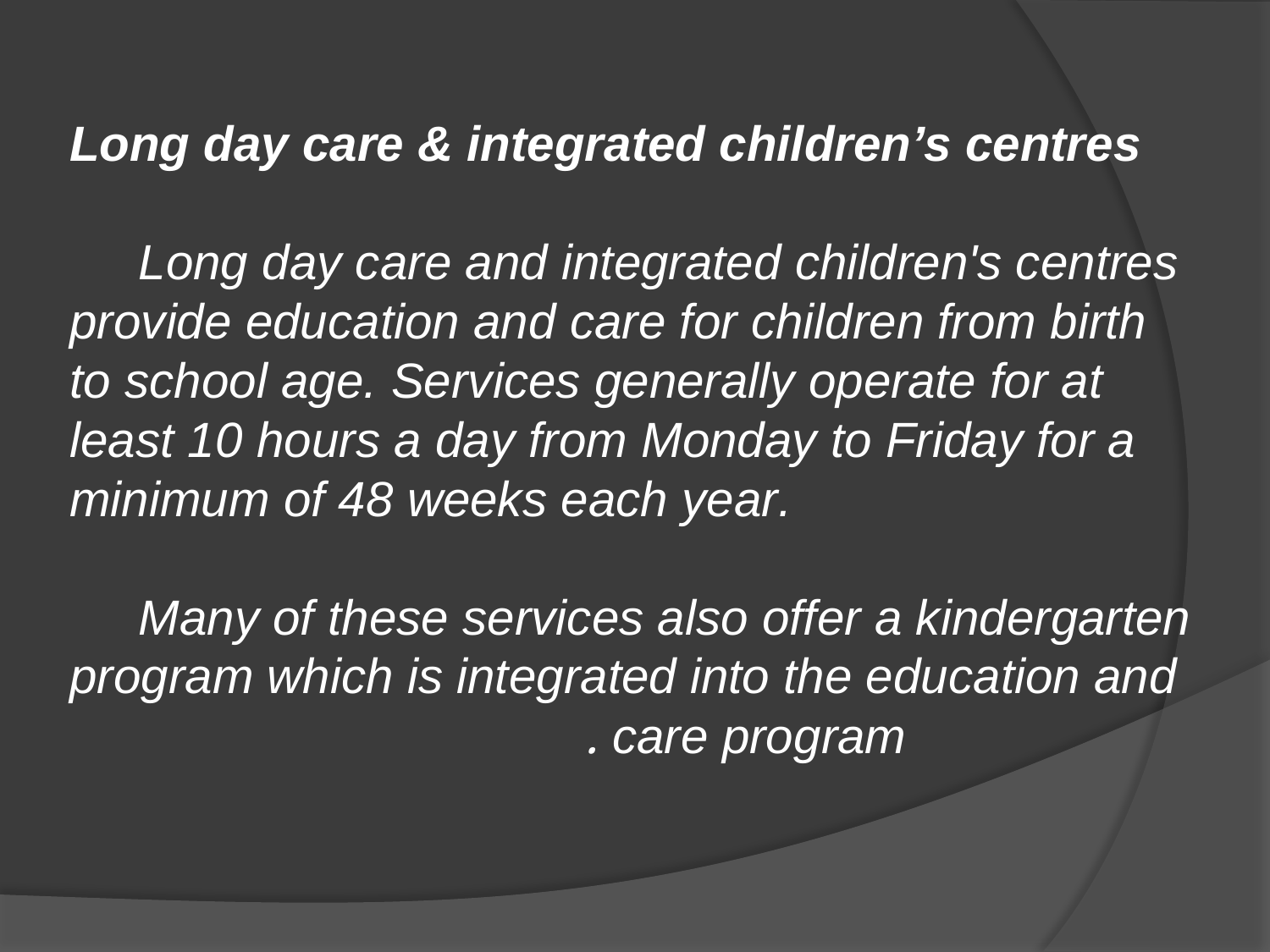

# Long day care & integrated children’s centres Long day care and integrated children's centres provide education and care for children from birth to school age. Services generally operate for at least 10 hours a day from Monday to Friday for a minimum of 48 weeks each year. Many of these services also offer a kindergarten program which is integrated into the education and care program .